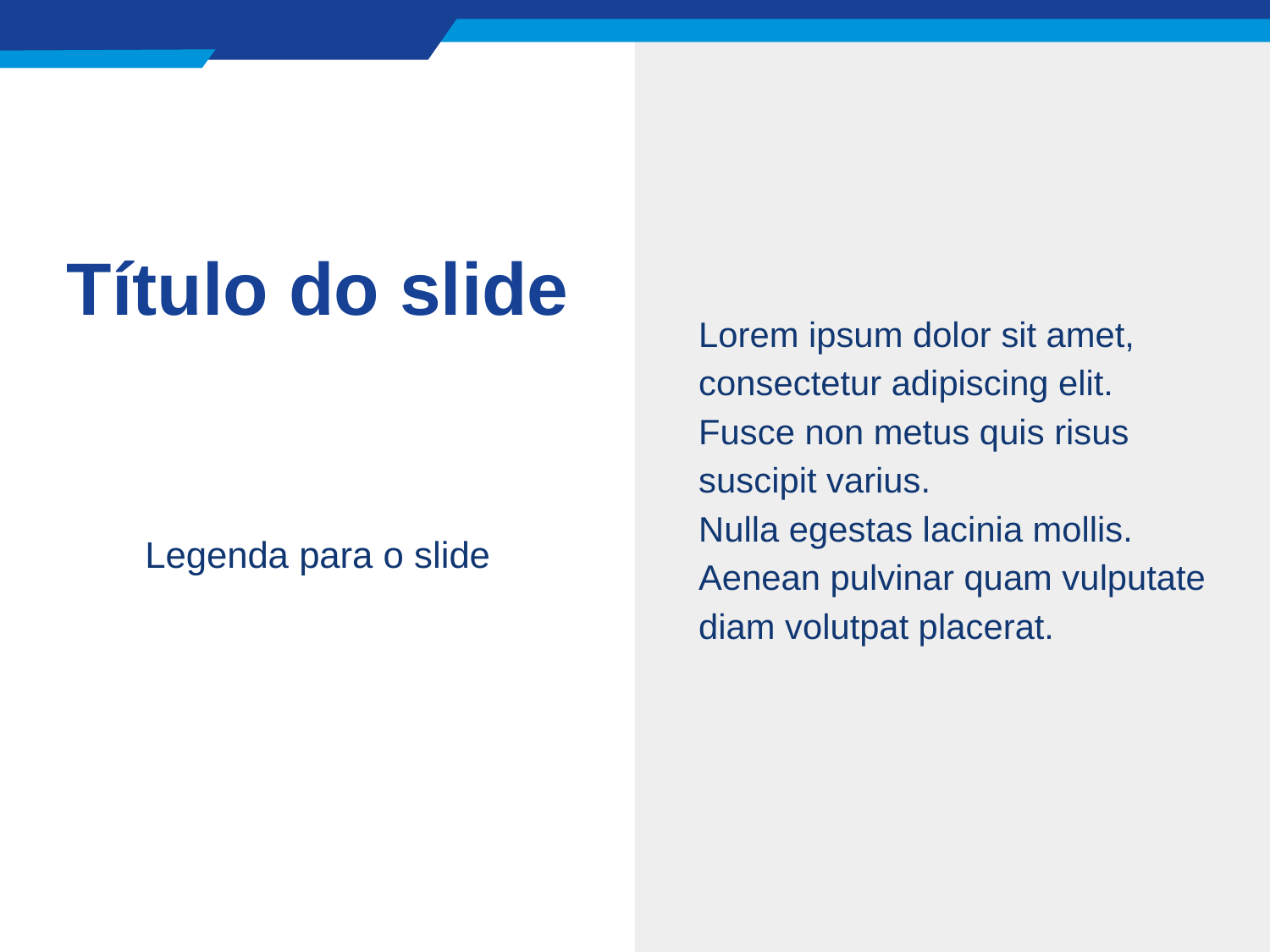

Lorem ipsum dolor sit amet, consectetur adipiscing elit. Fusce non metus quis risus suscipit varius.
Nulla egestas lacinia mollis.
Aenean pulvinar quam vulputate diam volutpat placerat.
# Título do slide
Legenda para o slide